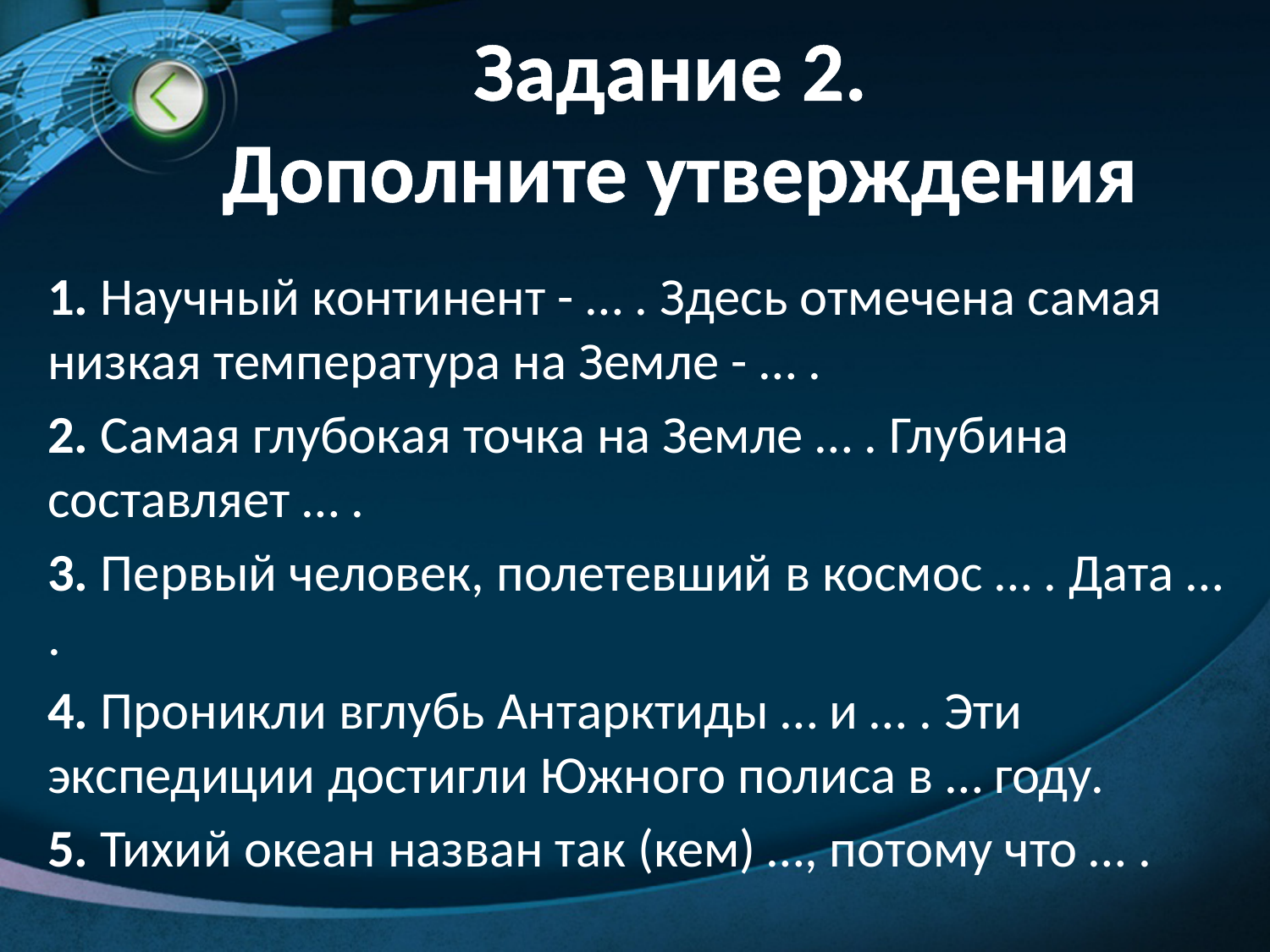

# Задание 2. Дополните утверждения
1. Научный континент - … . Здесь отмечена самая низкая температура на Земле - … .
2. Самая глубокая точка на Земле … . Глубина составляет … .
3. Первый человек, полетевший в космос … . Дата … .
4. Проникли вглубь Антарктиды … и … . Эти экспедиции достигли Южного полиса в … году.
5. Тихий океан назван так (кем) …, потому что … .